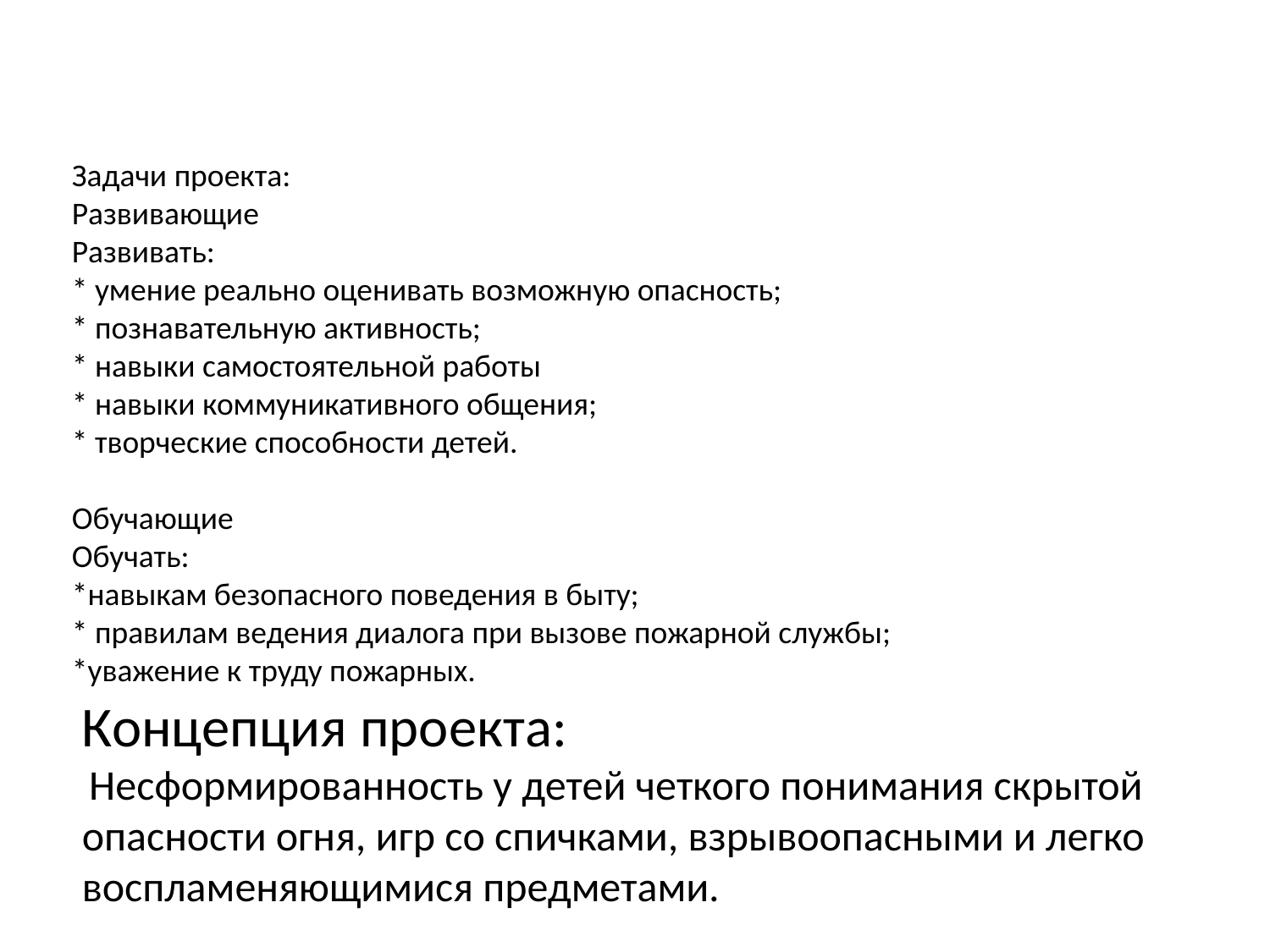

Задачи проекта:
Развивающие 
Развивать:
* умение реально оценивать возможную опасность;
* познавательную активность;
* навыки самостоятельной работы
* навыки коммуникативного общения;
* творческие способности детей.
Обучающие
Обучать:
*навыкам безопасного поведения в быту;
* правилам ведения диалога при вызове пожарной службы;
*уважение к труду пожарных.
Концепция проекта:
 Несформированность у детей четкого понимания скрытой опасности огня, игр со спичками, взрывоопасными и легко воспламеняющимися предметами.